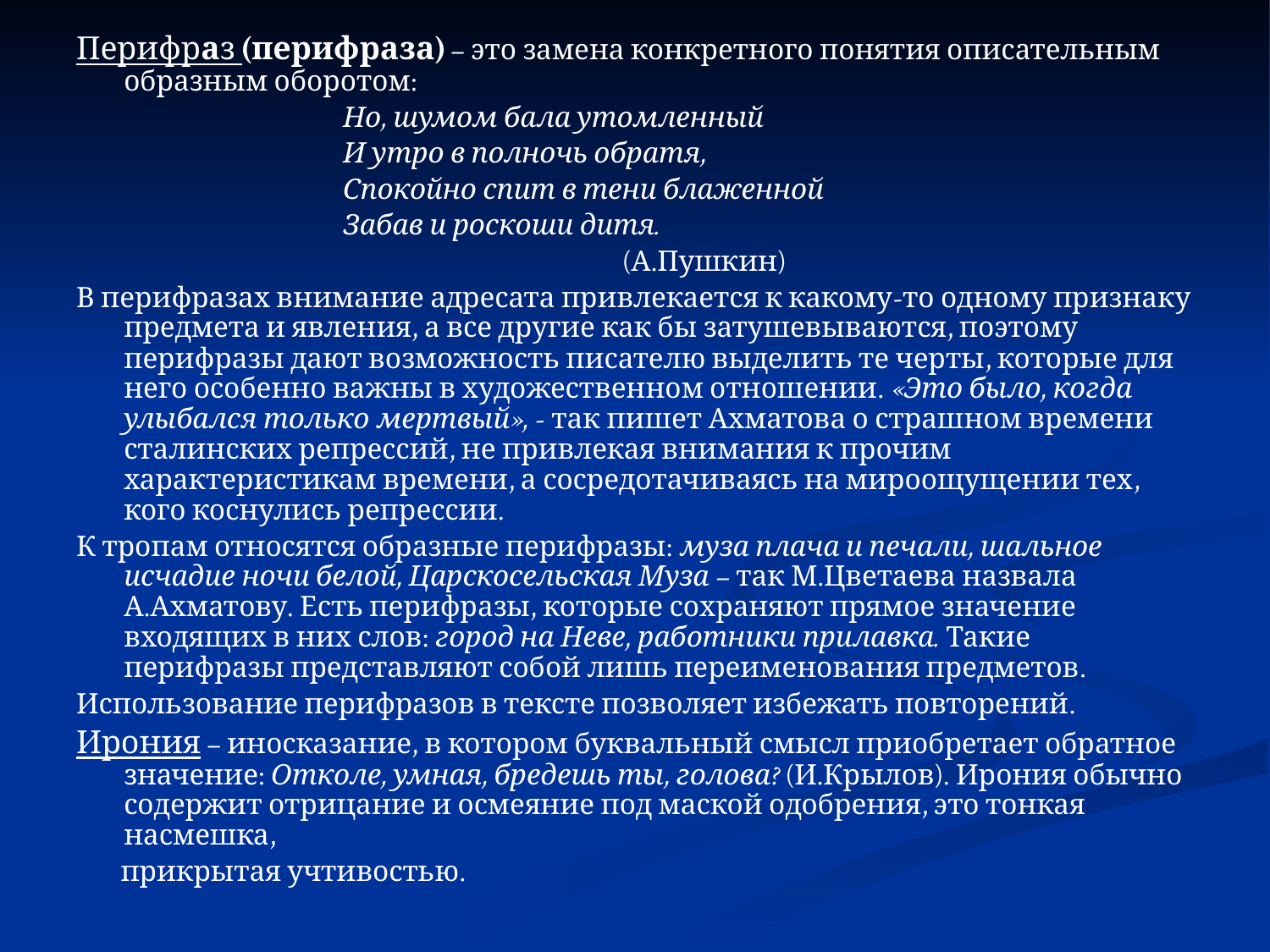

Перифраз (перифраза) – это замена конкретного понятия описательным образным оборотом:
                                          Но, шумом бала утомленный
                                          И утро в полночь обратя,
                                          Спокойно спит в тени блаженной
                                          Забав и роскоши дитя.
                                                                                      (А.Пушкин)
В перифразах внимание адресата привлекается к какому-то одному признаку предмета и явления, а все другие как бы затушевываются, поэтому перифразы дают возможность писателю выделить те черты, которые для него особенно важны в художественном отношении. «Это было, когда улыбался только мертвый», - так пишет Ахматова о страшном времени сталинских репрессий, не привлекая внимания к прочим характеристикам времени, а сосредотачиваясь на мироощущении тех, кого коснулись репрессии.
К тропам относятся образные перифразы: муза плача и печали, шальное исчадие ночи белой, Царскосельская Муза – так М.Цветаева назвала А.Ахматову. Есть перифразы, которые сохраняют прямое значение входящих в них слов: город на Неве, работники прилавка. Такие перифразы представляют собой лишь переименования предметов.
Использование перифразов в тексте позволяет избежать повторений.
Ирония – иносказание, в котором буквальный смысл приобретает обратное значение: Отколе, умная, бредешь ты, голова? (И.Крылов). Ирония обычно содержит отрицание и осмеяние под маской одобрения, это тонкая насмешка,
       прикрытая учтивостью.